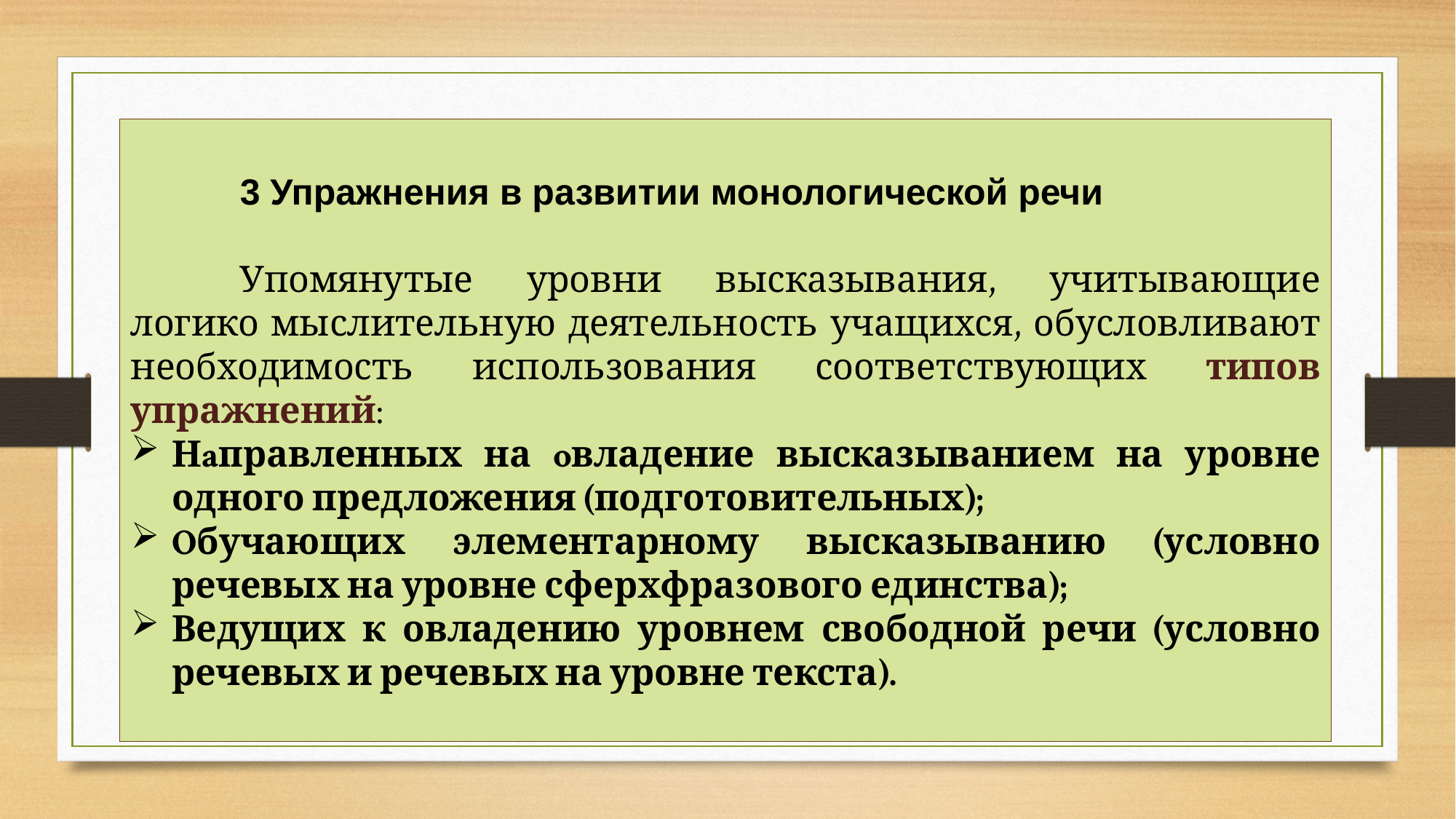

3 Упражнения в развитии монологической речи

	Упомянутые уровни высказывания, учитывающие логико мыслительную деятельность учащихся, обусловливают необходимость использования соответствующих типов упражнений:
Нaправленных на oвладение высказыванием на уровне одного предложения (подготовительных);
Oбучающих элементарному высказыванию (условно речевых на уровне сферхфразового единства);
Ведущих к овладению уровнем свободной речи (условно речевых и речевых на уровне текста).